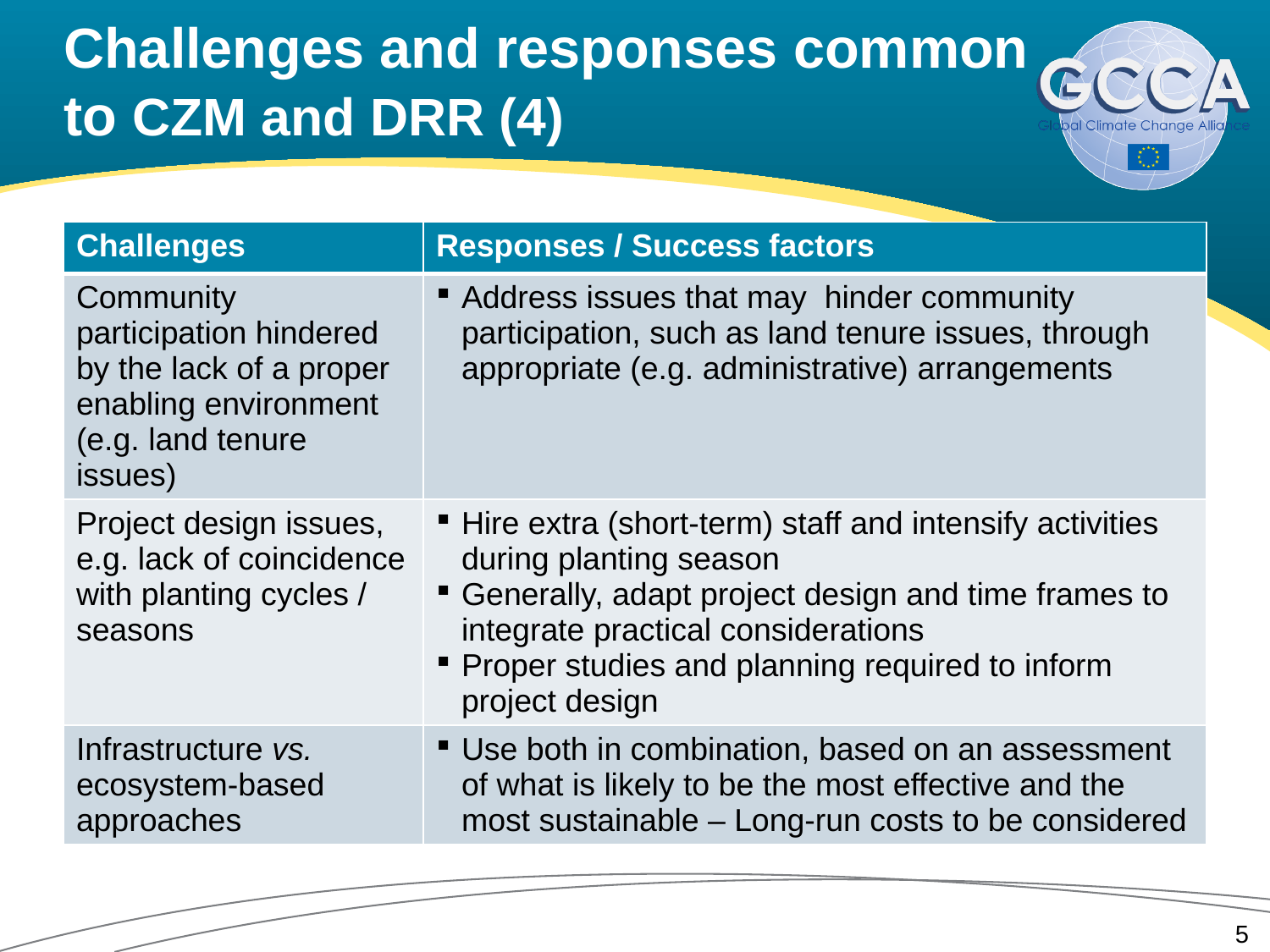

# Challenges and responses common to CZM and DRR (4)
| Challenges | Responses / Success factors |
| --- | --- |
| Community participation hindered by the lack of a proper enabling environment (e.g. land tenure issues) | Address issues that may hinder community participation, such as land tenure issues, through appropriate (e.g. administrative) arrangements |
| Project design issues, e.g. lack of coincidence with planting cycles / seasons | Hire extra (short-term) staff and intensify activities during planting season Generally, adapt project design and time frames to integrate practical considerations Proper studies and planning required to inform project design |
| Infrastructure vs. ecosystem-based approaches | Use both in combination, based on an assessment of what is likely to be the most effective and the most sustainable – Long-run costs to be considered |
5